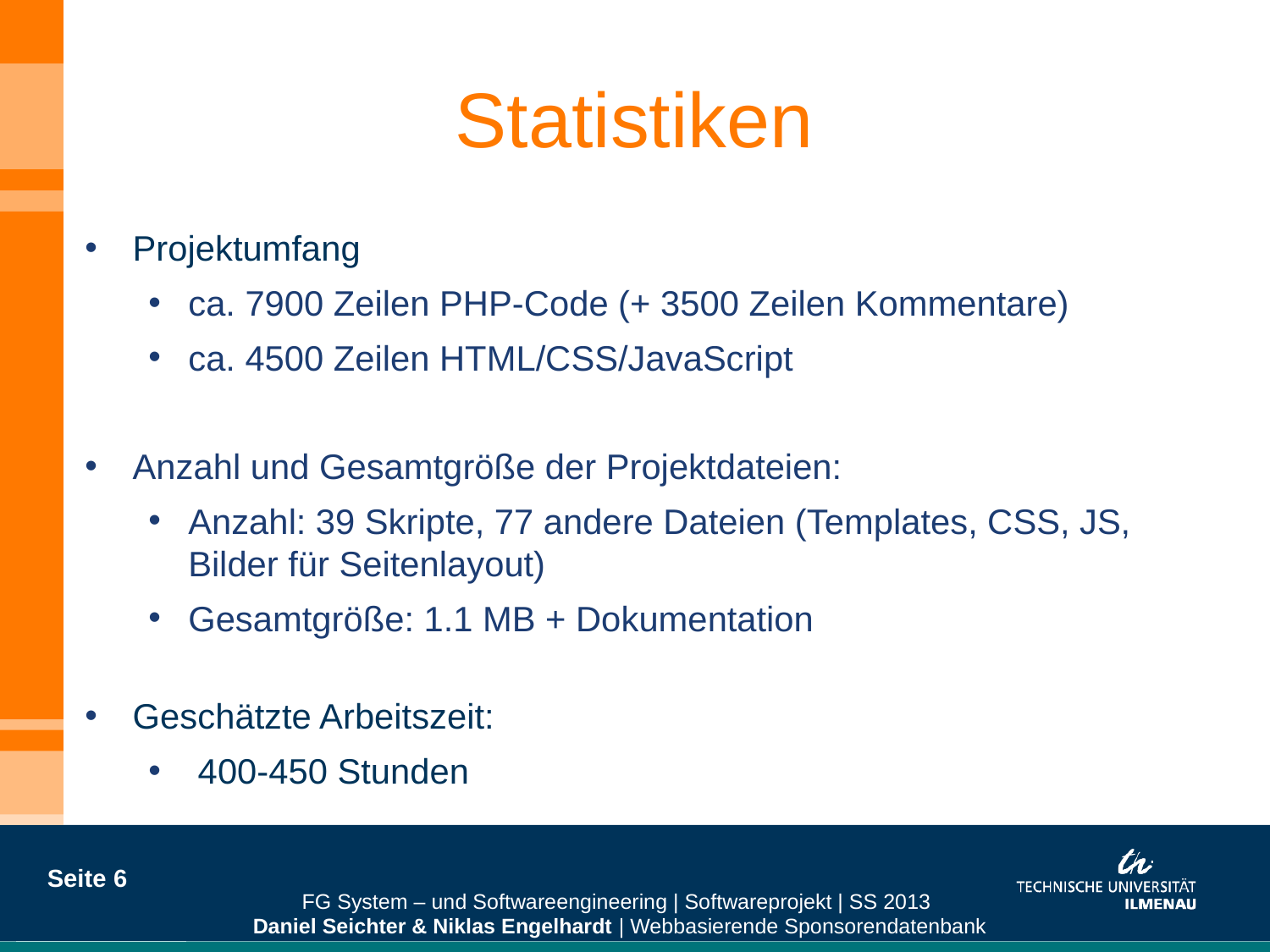

# Statistiken
Projektumfang
ca. 7900 Zeilen PHP-Code (+ 3500 Zeilen Kommentare)
ca. 4500 Zeilen HTML/CSS/JavaScript

Anzahl und Gesamtgröße der Projektdateien:
Anzahl: 39 Skripte, 77 andere Dateien (Templates, CSS, JS, Bilder für Seitenlayout)
Gesamtgröße: 1.1 MB + Dokumentation

Geschätzte Arbeitszeit:
 400-450 Stunden

Seite 6
FG System – und Softwareengineering | Softwareprojekt | SS 2013
Daniel Seichter & Niklas Engelhardt | Webbasierende Sponsorendatenbank